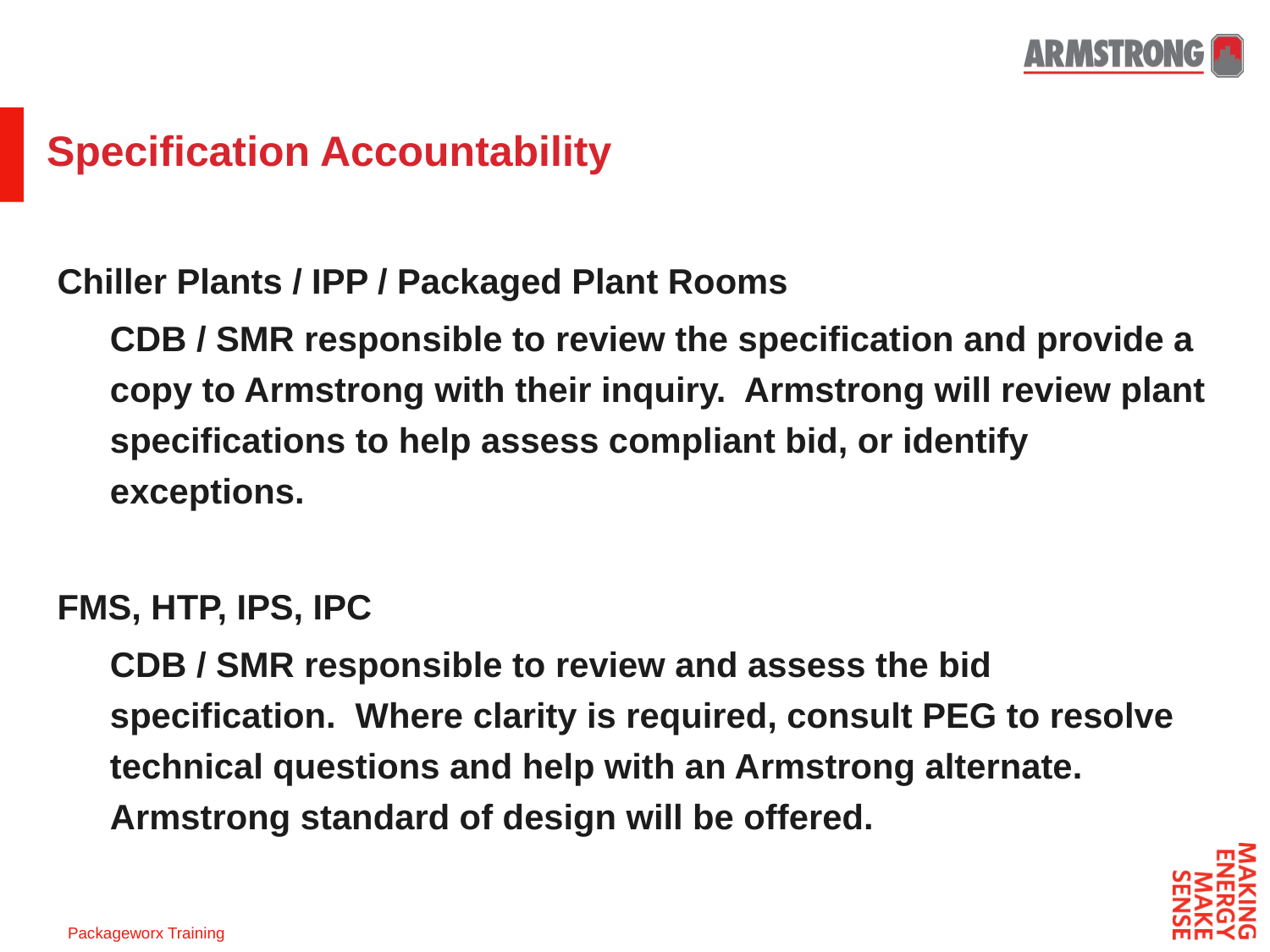

Specification Accountability
Chiller Plants / IPP / Packaged Plant Rooms
	CDB / SMR responsible to review the specification and provide a copy to Armstrong with their inquiry.  Armstrong will review plant specifications to help assess compliant bid, or identify exceptions.

FMS, HTP, IPS, IPC
	CDB / SMR responsible to review and assess the bid specification.  Where clarity is required, consult PEG to resolve technical questions and help with an Armstrong alternate.  Armstrong standard of design will be offered.